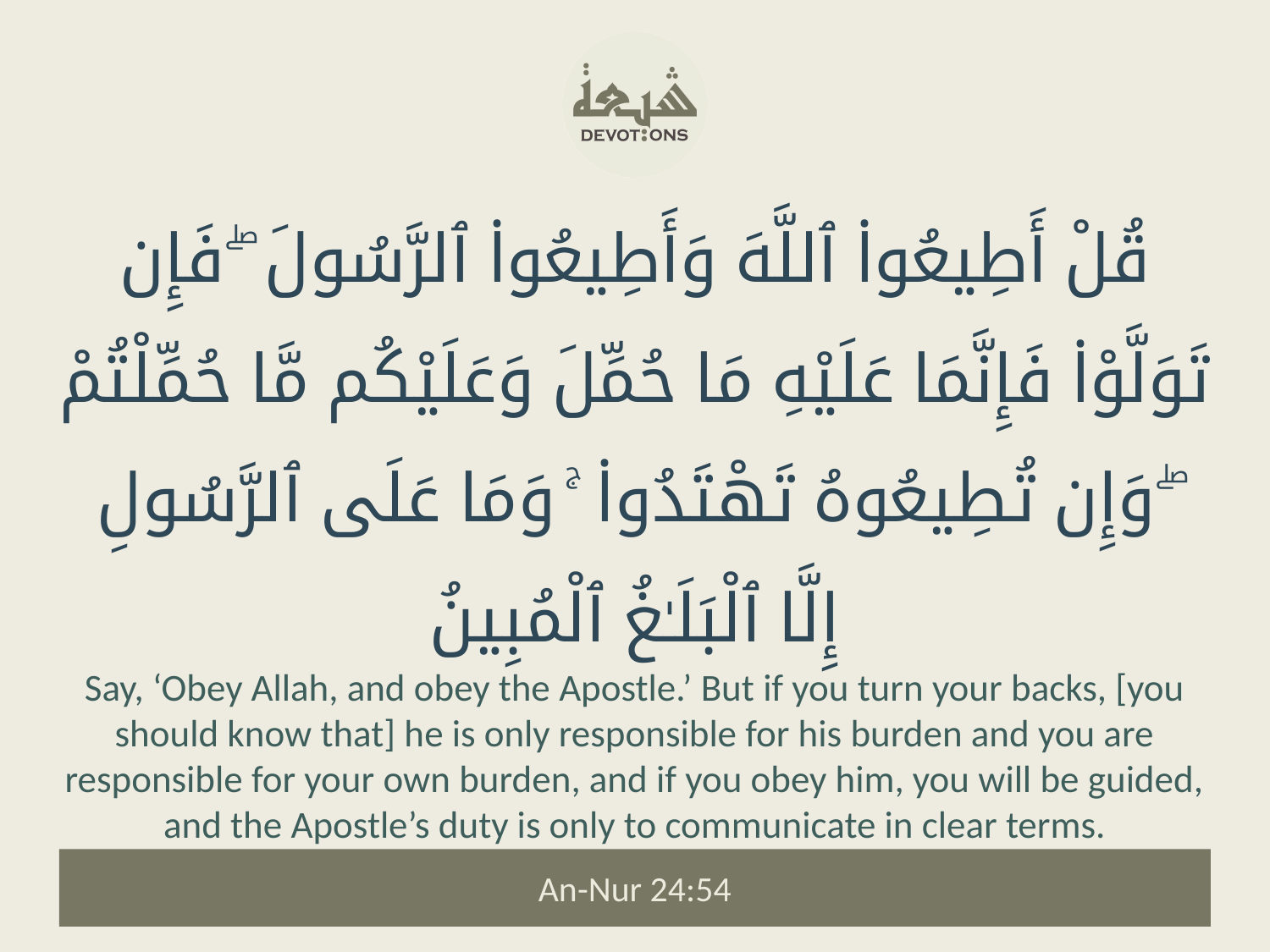

قُلْ أَطِيعُوا۟ ٱللَّهَ وَأَطِيعُوا۟ ٱلرَّسُولَ ۖ فَإِن تَوَلَّوْا۟ فَإِنَّمَا عَلَيْهِ مَا حُمِّلَ وَعَلَيْكُم مَّا حُمِّلْتُمْ ۖ وَإِن تُطِيعُوهُ تَهْتَدُوا۟ ۚ وَمَا عَلَى ٱلرَّسُولِ إِلَّا ٱلْبَلَـٰغُ ٱلْمُبِينُ
Say, ‘Obey Allah, and obey the Apostle.’ But if you turn your backs, [you should know that] he is only responsible for his burden and you are responsible for your own burden, and if you obey him, you will be guided, and the Apostle’s duty is only to communicate in clear terms.
An-Nur 24:54